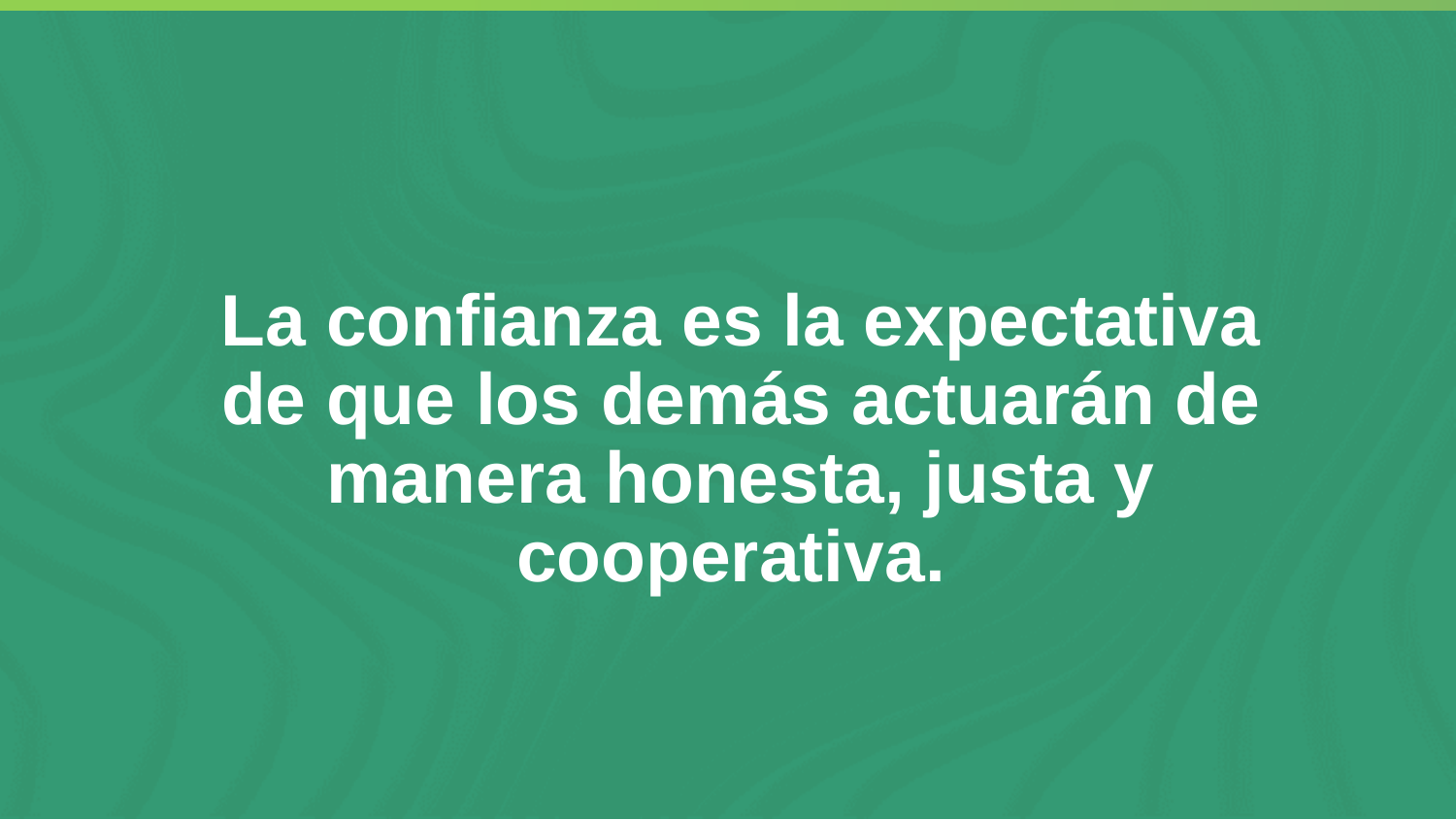

La confianza es la expectativa de que los demás actuarán de manera honesta, justa y cooperativa.